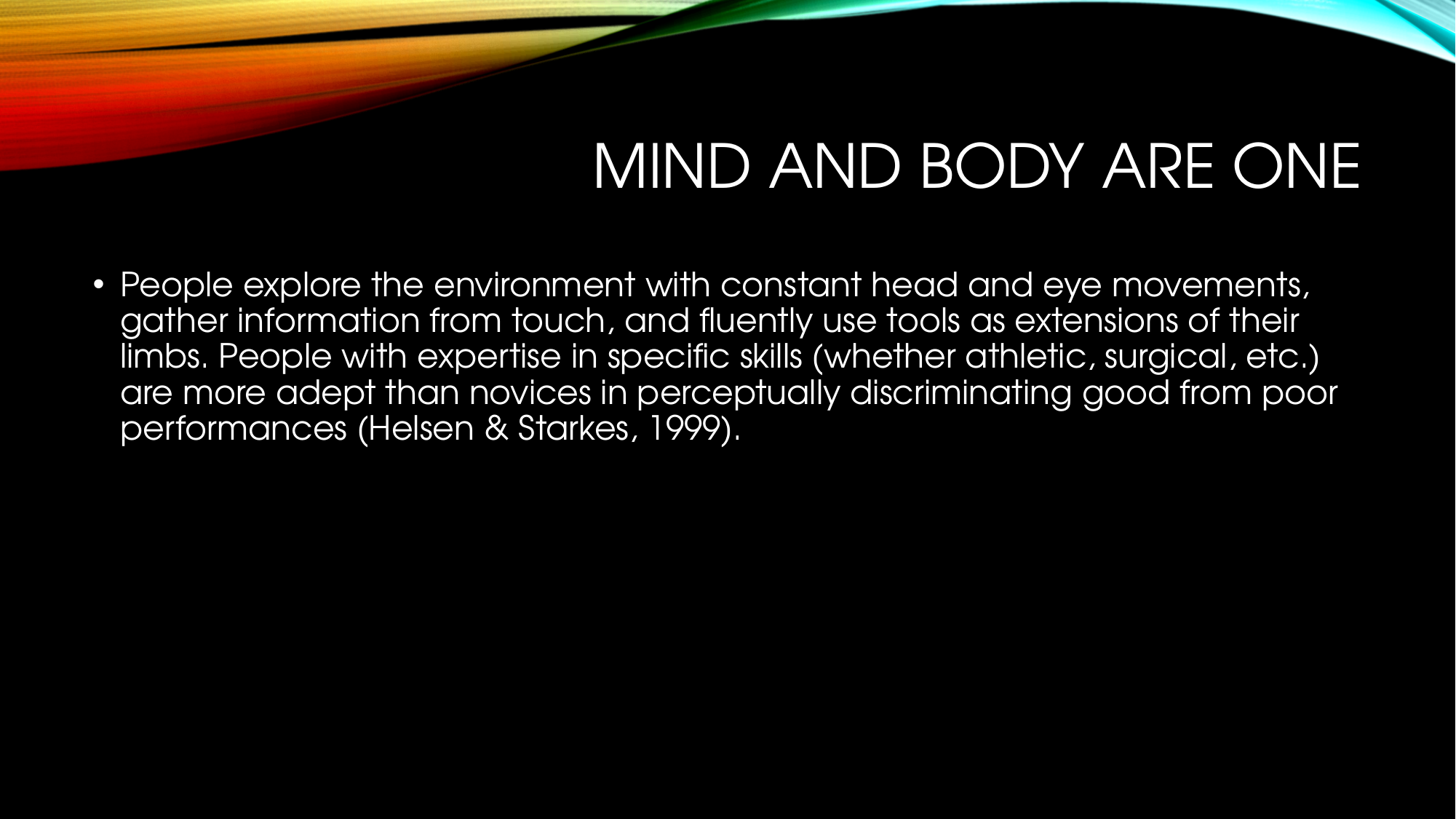

# Mind and Body are one
People explore the environment with constant head and eye movements, gather information from touch, and fluently use tools as extensions of their limbs. People with expertise in specific skills (whether athletic, surgical, etc.) are more adept than novices in perceptually discriminating good from poor performances (Helsen & Starkes, 1999).